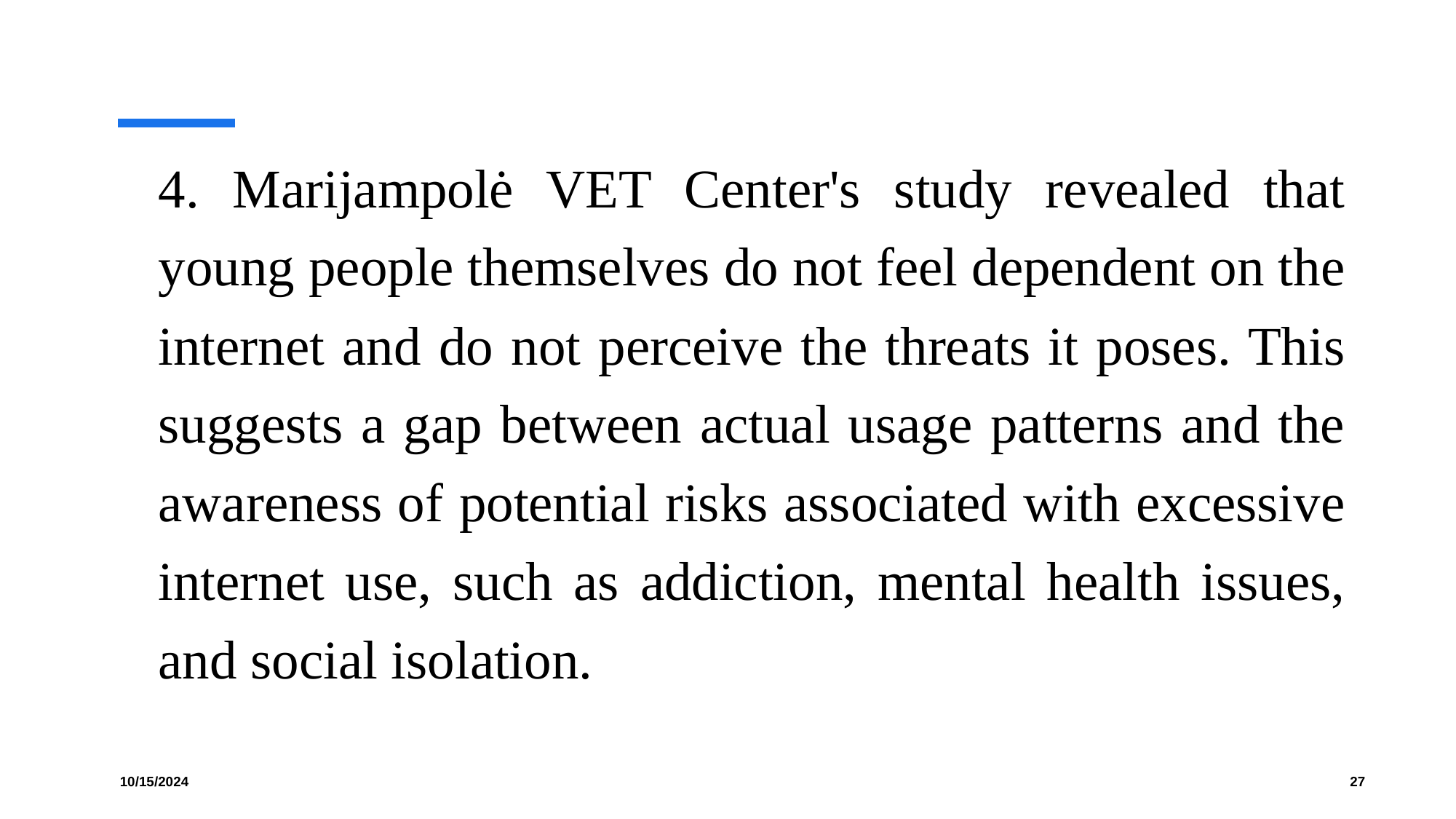

4. Marijampolė VET Center's study revealed that young people themselves do not feel dependent on the internet and do not perceive the threats it poses. This suggests a gap between actual usage patterns and the awareness of potential risks associated with excessive internet use, such as addiction, mental health issues, and social isolation.

10/15/2024

27